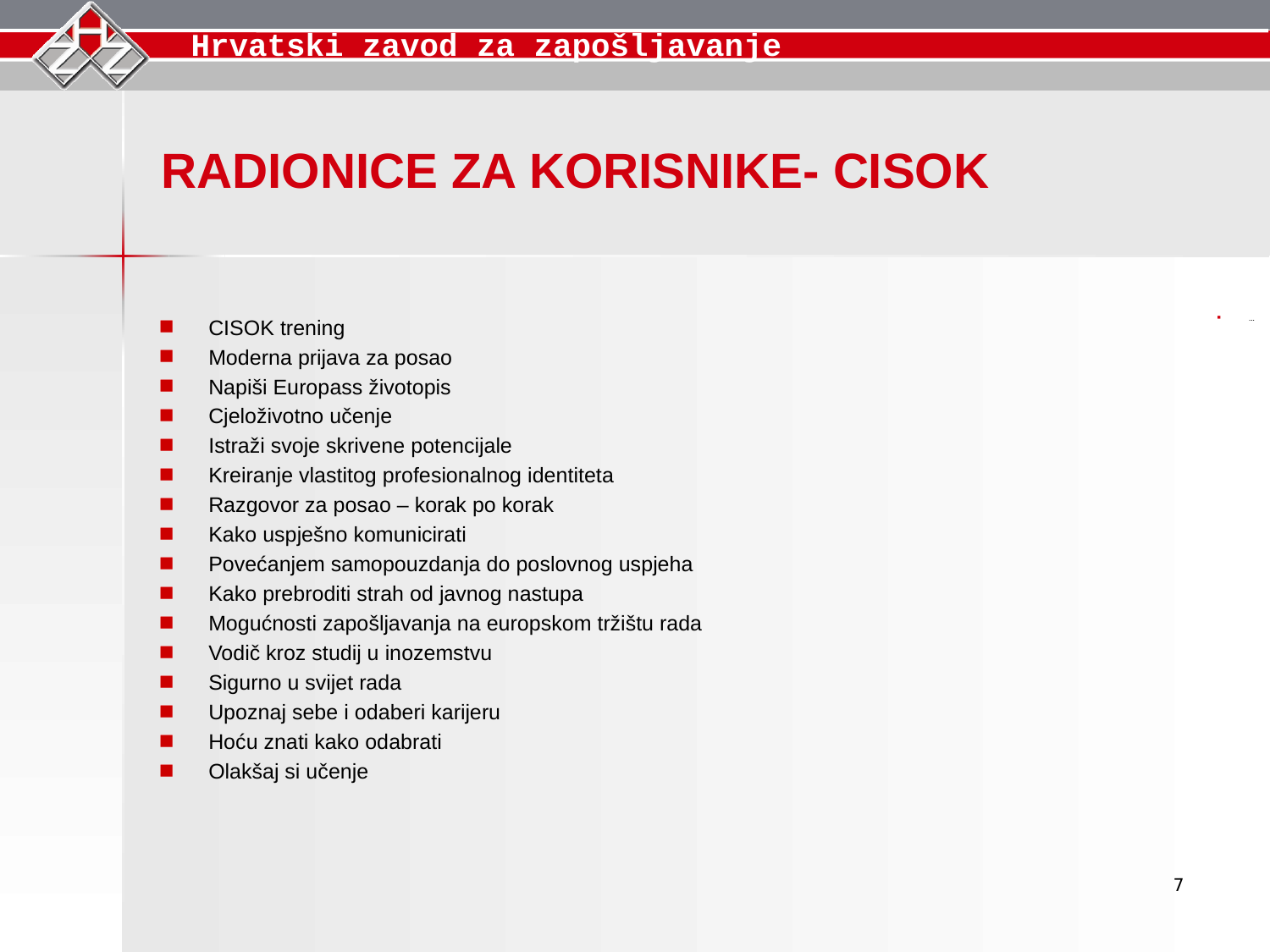

RADIONICE ZA KORISNIKE- CISOK
CISOK trening
Moderna prijava za posao
Napiši Europass životopis
Cjeloživotno učenje
Istraži svoje skrivene potencijale
Kreiranje vlastitog profesionalnog identiteta
Razgovor za posao – korak po korak
Kako uspješno komunicirati
Povećanjem samopouzdanja do poslovnog uspjeha
Kako prebroditi strah od javnog nastupa
Mogućnosti zapošljavanja na europskom tržištu rada
Vodič kroz studij u inozemstvu
Sigurno u svijet rada
Upoznaj sebe i odaberi karijeru
Hoću znati kako odabrati
Olakšaj si učenje

…

7